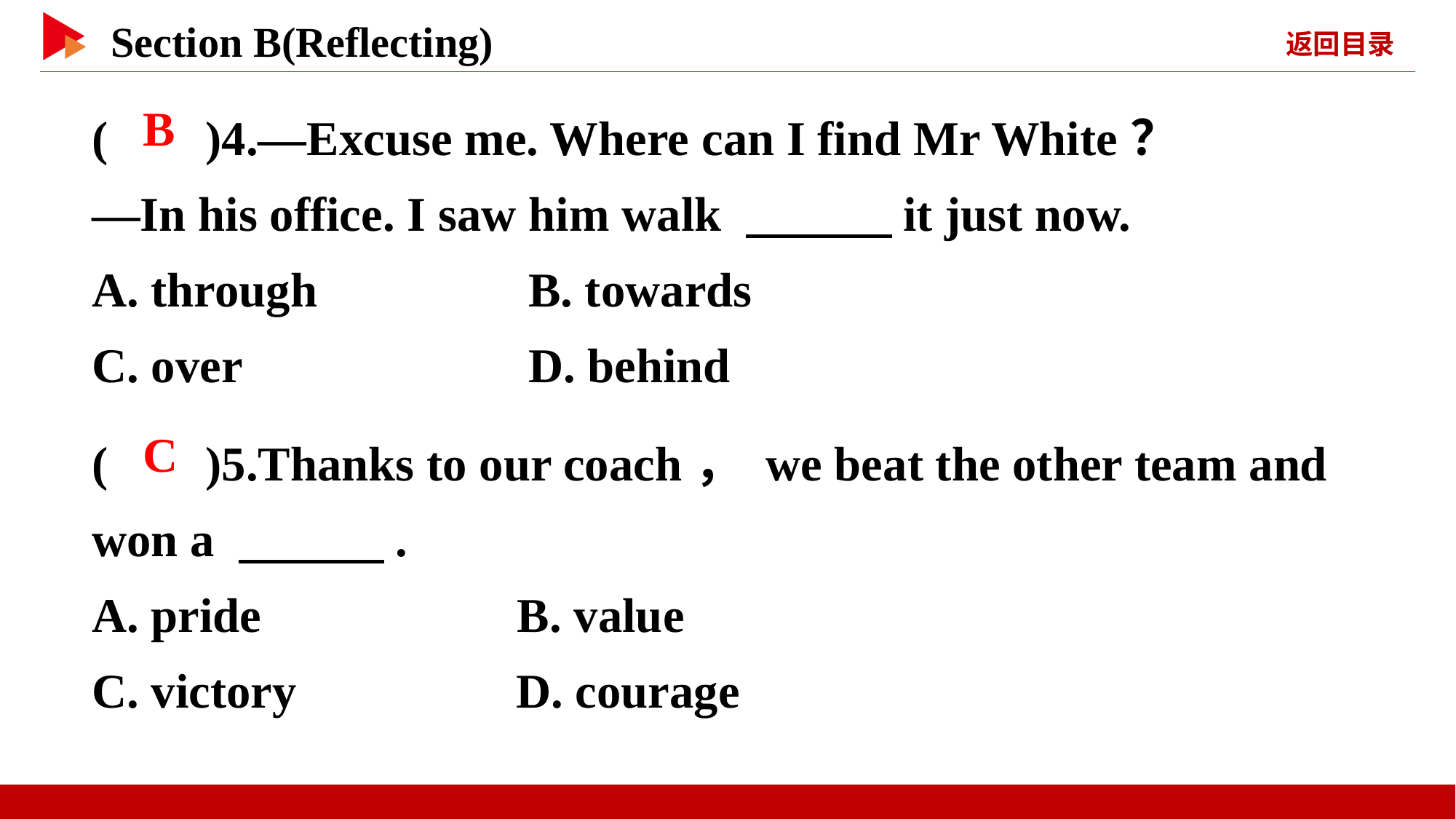

(        )4.—Excuse me. Where can I find Mr White？
—In his office. I saw him walk 　　　it just now.
A. through            	B. towards
C. over             		D. behind
   B
(        )5.Thanks to our coach， we beat the other team and won a 　　　.
A. pride                     B. value
C. victory                  D. courage
   C